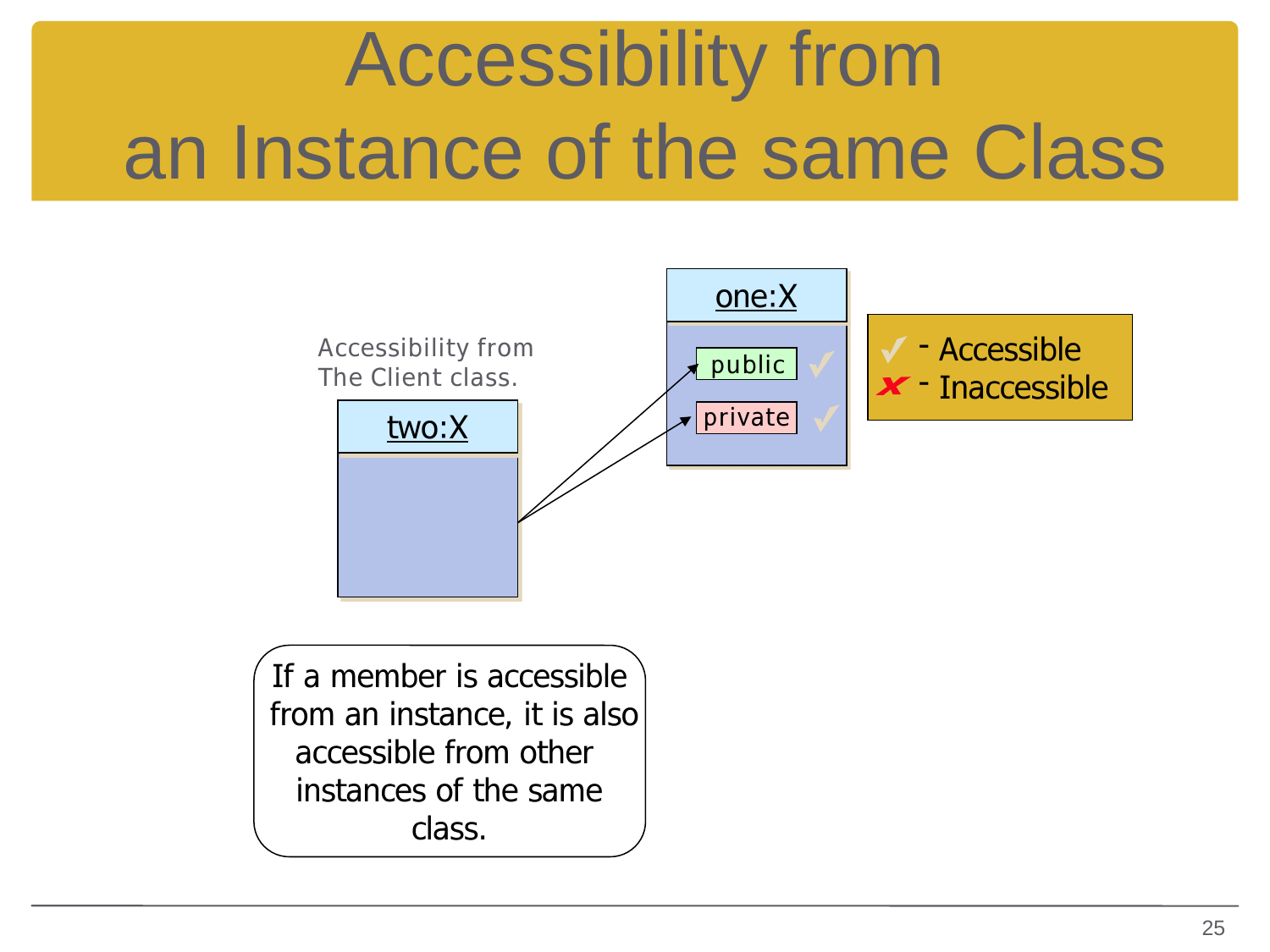

Accessibility from
an Instance of the same Class

one:X

 Accessible
 Inaccessible

Accessibility from
The Client class.

two:X

public

private

If a member is accessible
 from an instance, it is also
accessible from other
instances of the same
class.
25